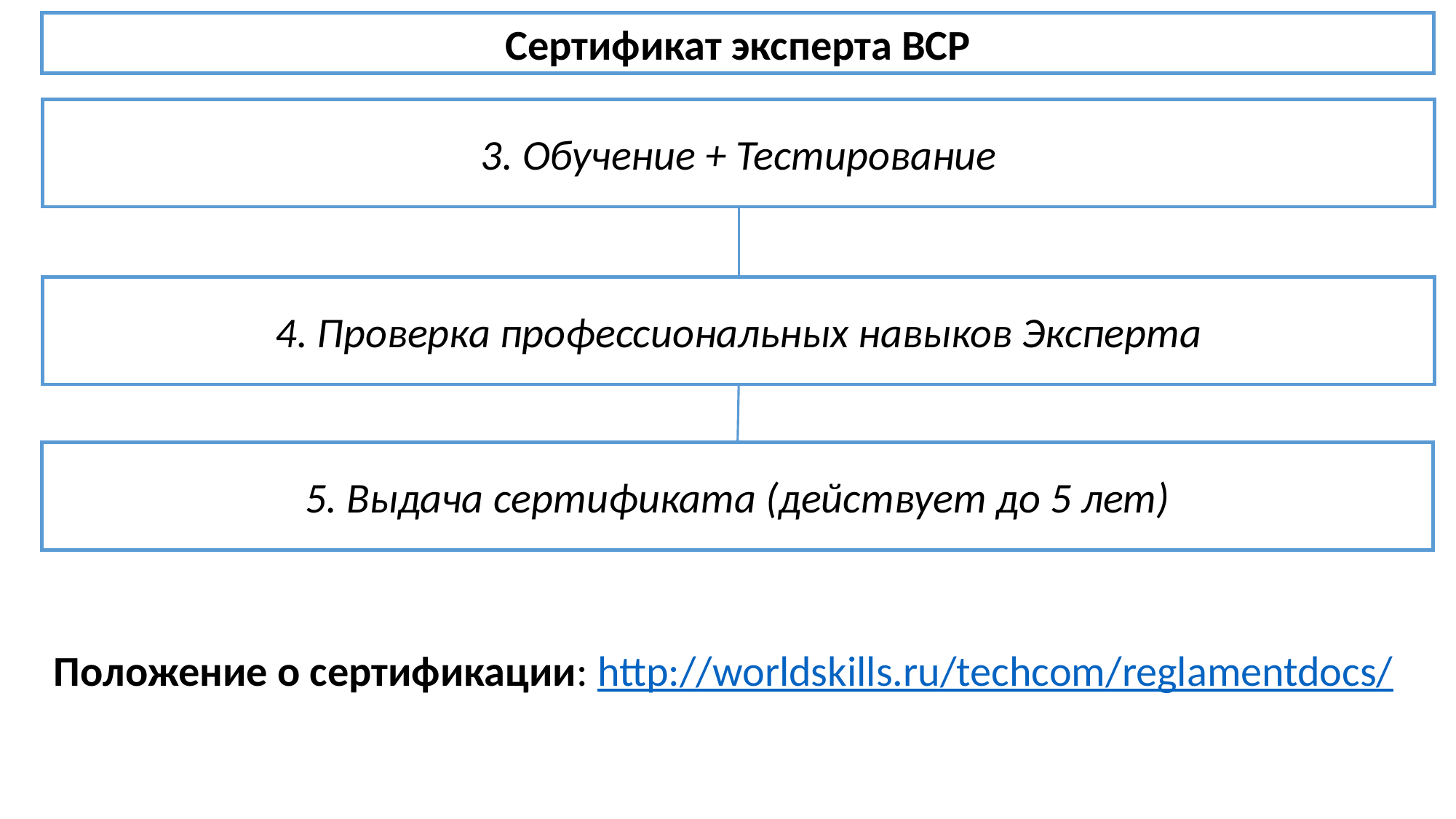

Сертификат эксперта ВСР
3. Обучение + Тестирование
4. Проверка профессиональных навыков Эксперта
5. Выдача сертификата (действует до 5 лет)
Положение о сертификации: http://worldskills.ru/techcom/reglamentdocs/